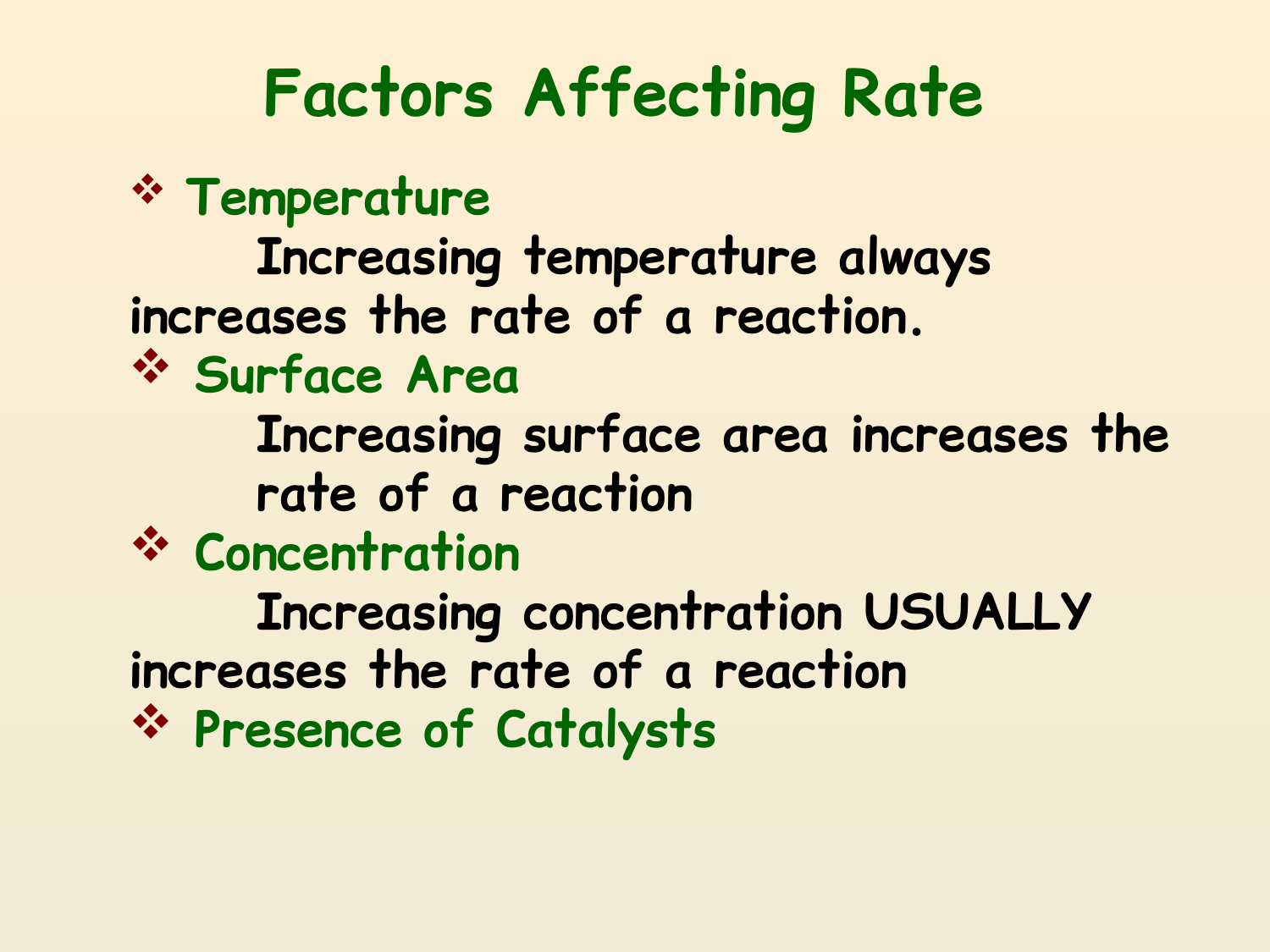

# Factors Affecting Rate
 Temperature
	Increasing temperature always 	increases the rate of a reaction.
 Surface Area
	Increasing surface area increases the 	rate of a reaction
 Concentration
	Increasing concentration USUALLY 	increases the rate of a reaction
 Presence of Catalysts